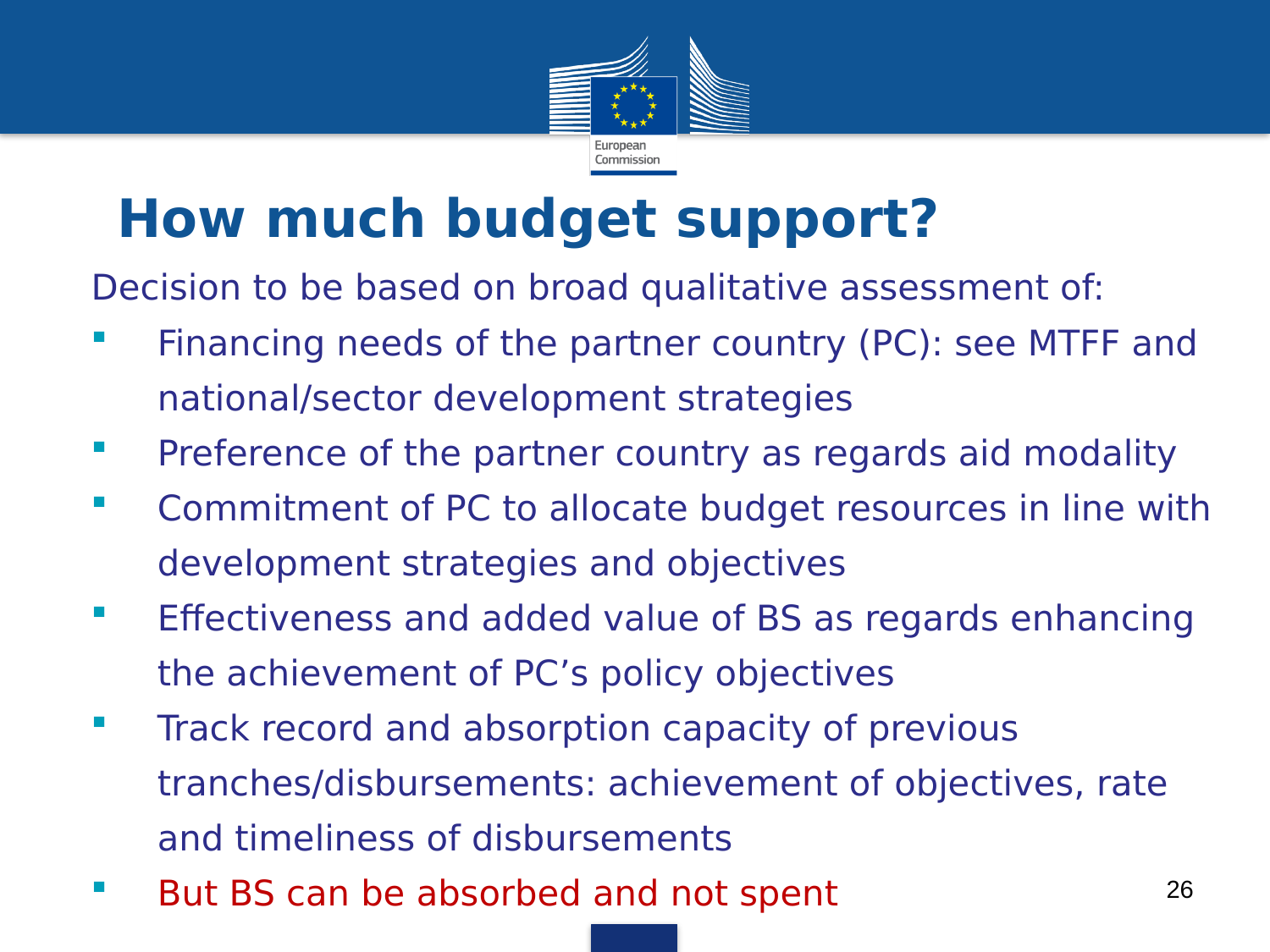

# How much budget support?
Decision to be based on broad qualitative assessment of:
Financing needs of the partner country (PC): see MTFF and national/sector development strategies
Preference of the partner country as regards aid modality
Commitment of PC to allocate budget resources in line with development strategies and objectives
Effectiveness and added value of BS as regards enhancing the achievement of PC’s policy objectives
Track record and absorption capacity of previous tranches/disbursements: achievement of objectives, rate and timeliness of disbursements
But BS can be absorbed and not spent
26